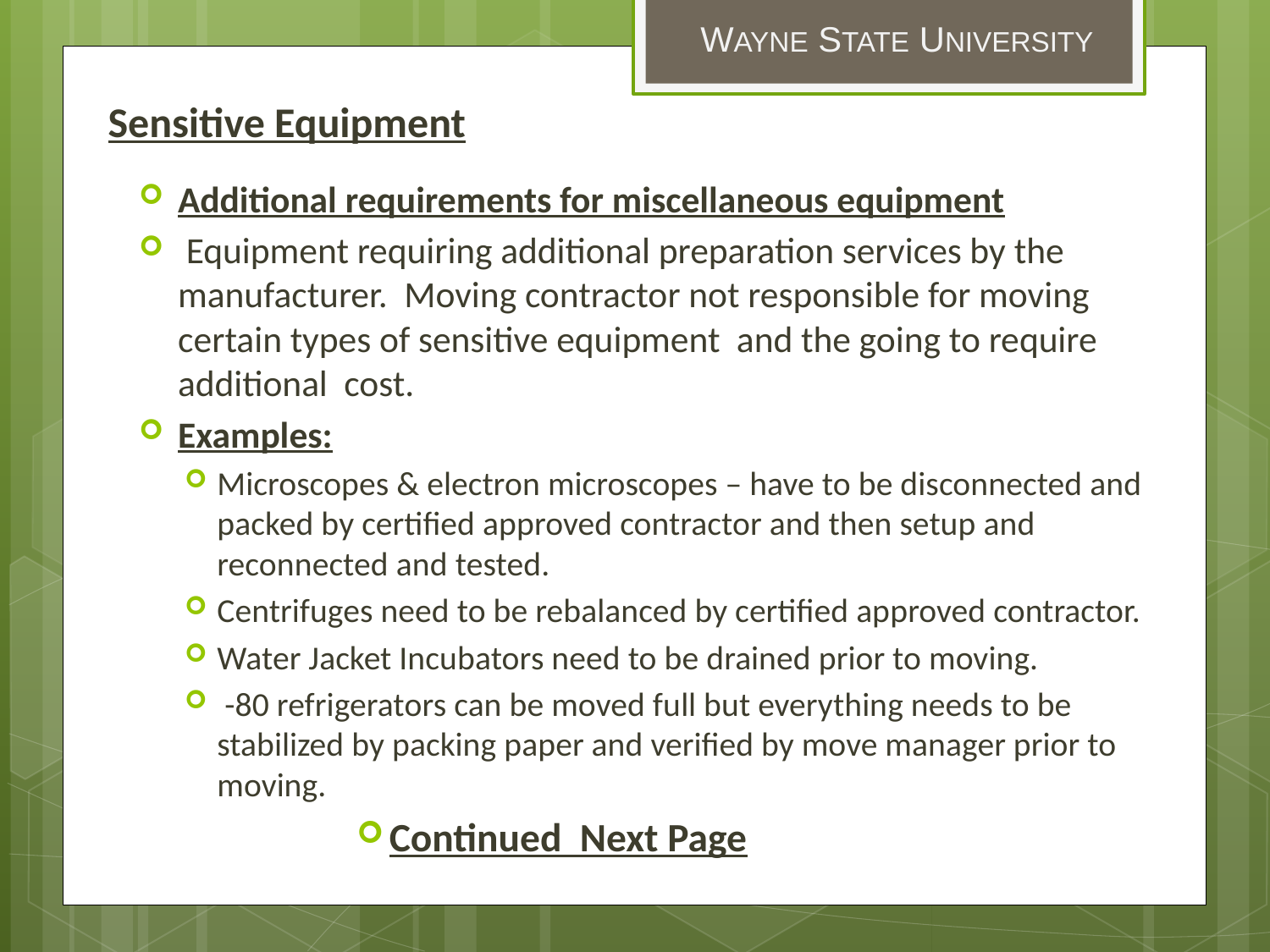

WAYNE STATE UNIVERSITY
# Sensitive Equipment

Additional requirements for miscellaneous equipment
 Equipment requiring additional preparation services by the manufacturer.  Moving contractor not responsible for moving certain types of sensitive equipment  and the going to require additional  cost.
Examples:
Microscopes & electron microscopes – have to be disconnected and packed by certified approved contractor and then setup and reconnected and tested.
Centrifuges need to be rebalanced by certified approved contractor.
Water Jacket Incubators need to be drained prior to moving.
 -80 refrigerators can be moved full but everything needs to be stabilized by packing paper and verified by move manager prior to moving.
Continued  Next Page